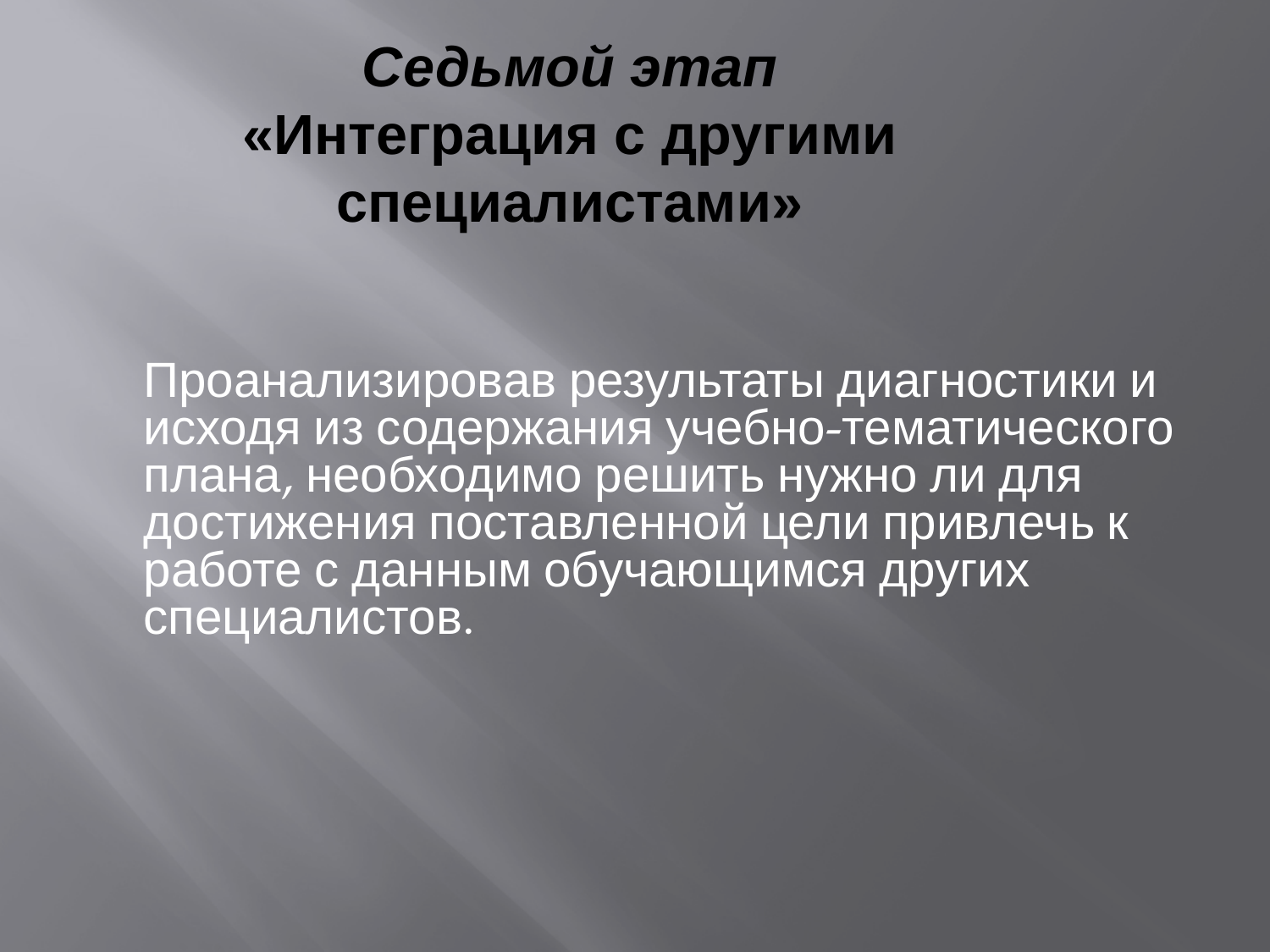

# Седьмой этап «Интеграция с другими специалистами»

	Проанализировав результаты диагностики и исходя из содержания учебно-тематического плана, необходимо решить нужно ли для достижения поставленной цели привлечь к работе с данным обучающимся других специалистов.